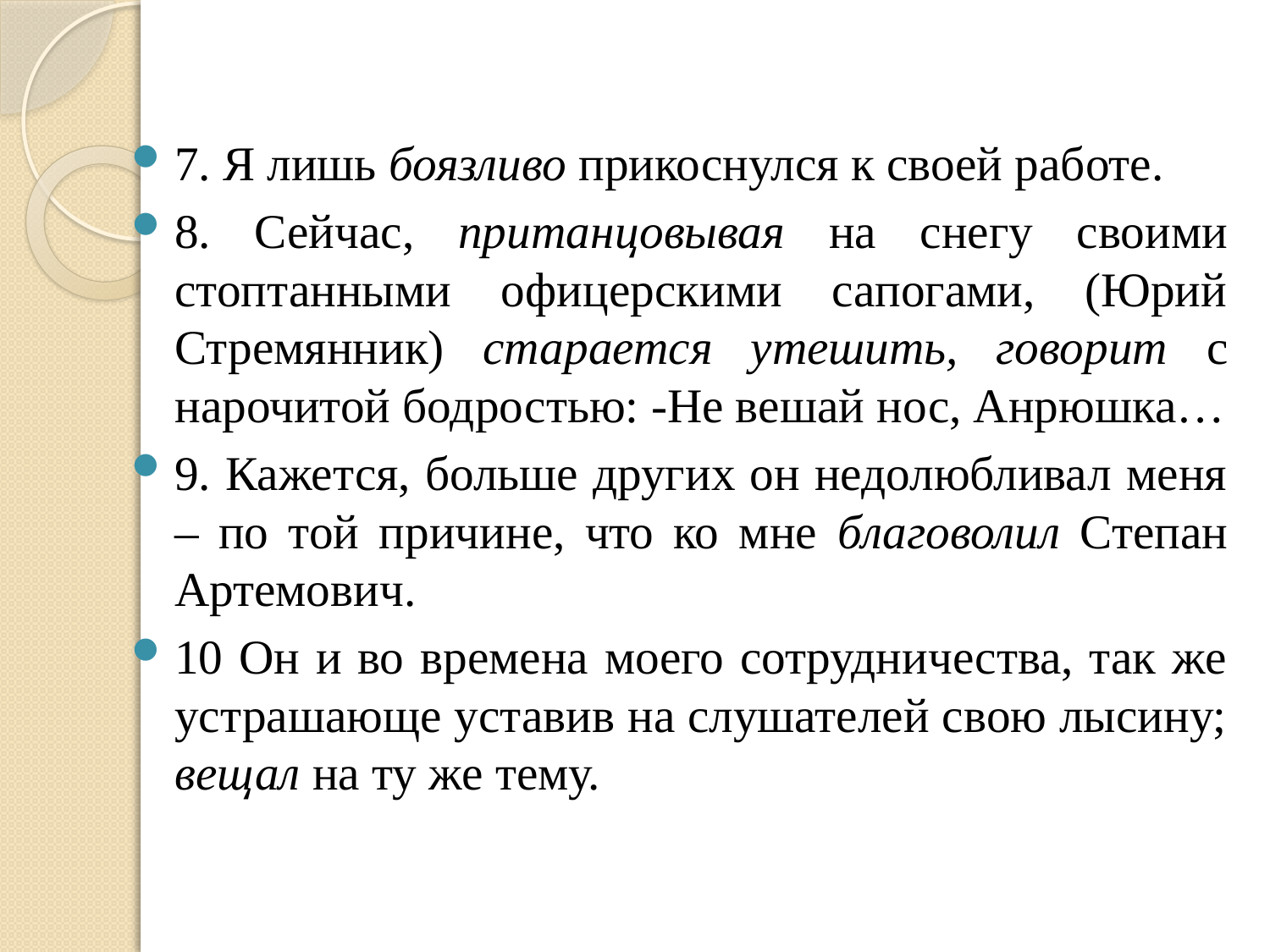

7. Я лишь боязливо прикоснулся к своей работе.
8. Сейчас, пританцовывая на снегу своими стоптанными офицерскими сапогами, (Юрий Стремянник) старается утешить, говорит с нарочитой бодростью: -Не вешай нос, Анрюшка…
9. Кажется, больше других он недолюбливал меня – по той причине, что ко мне благоволил Степан Артемович.
10 Он и во времена моего сотрудничества, так же устрашающе уставив на слушателей свою лысину; вещал на ту же тему.